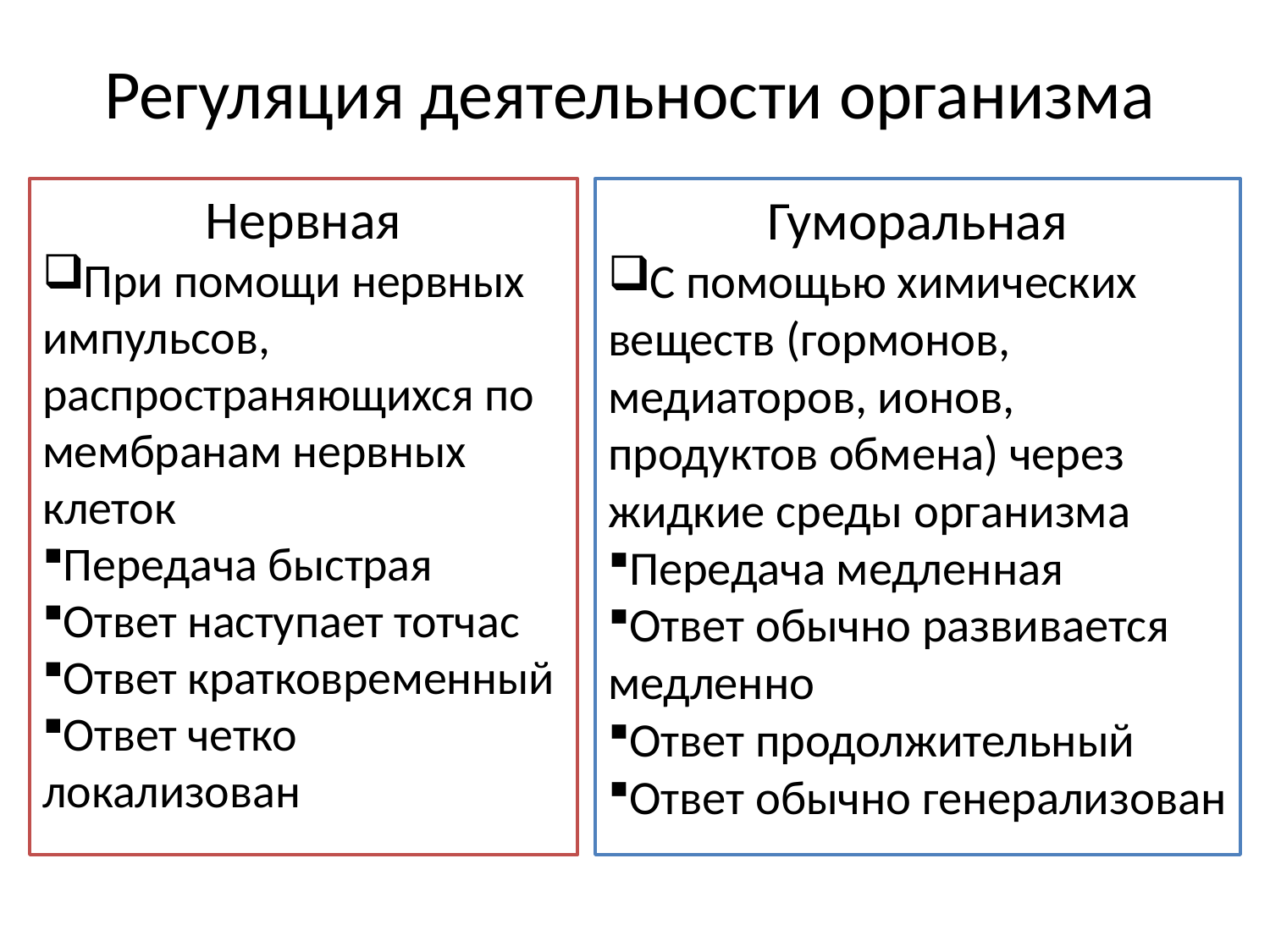

# Регуляция деятельности организма
Нервная
При помощи нервных импульсов, распространяющихся по мембранам нервных клеток
Передача быстрая
Ответ наступает тотчас
Ответ кратковременный
Ответ четко локализован
Гуморальная
С помощью химических веществ (гормонов, медиаторов, ионов, продуктов обмена) через жидкие среды организма
Передача медленная
Ответ обычно развивается медленно
Ответ продолжительный
Ответ обычно генерализован